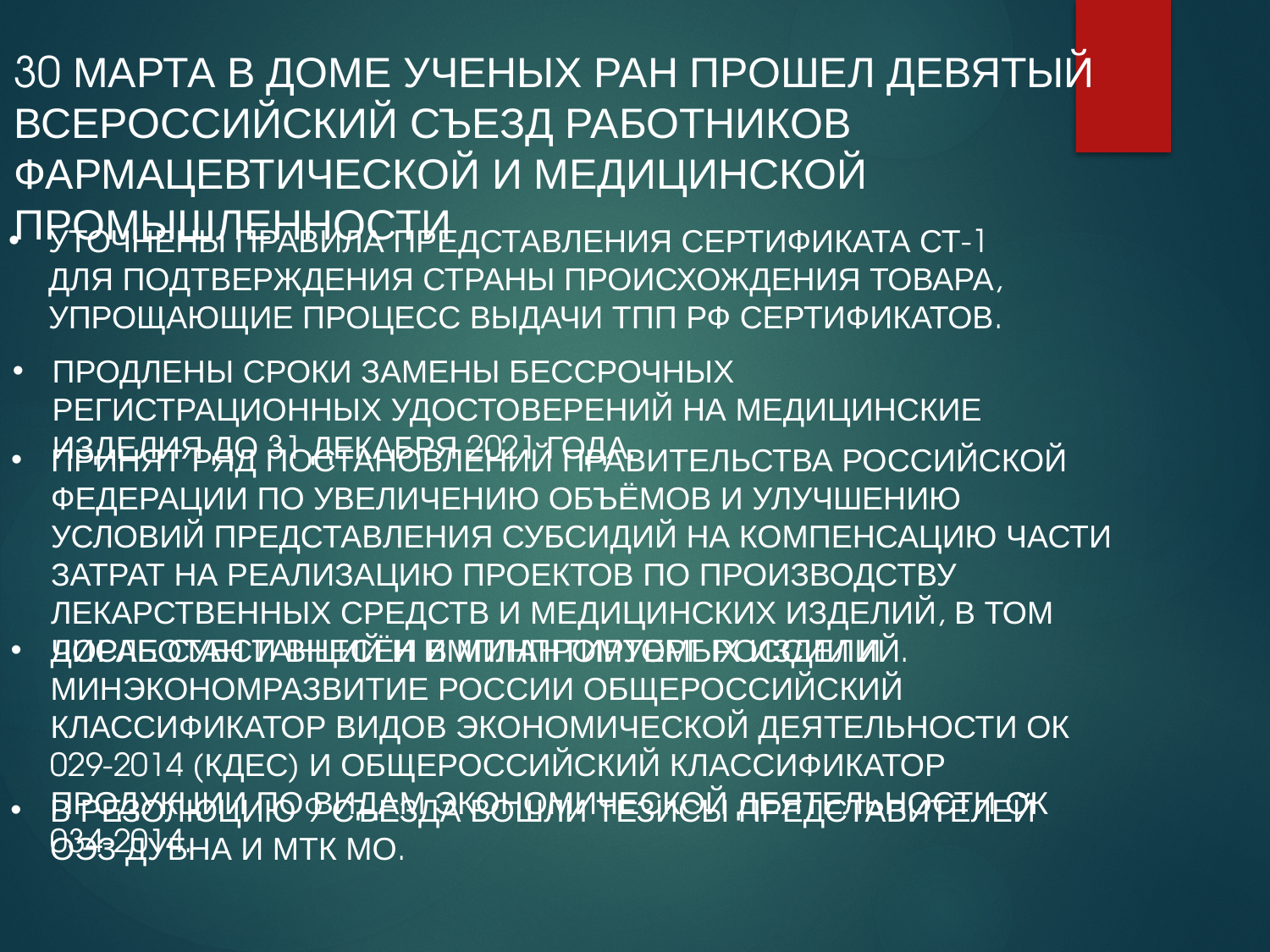

# 30 марта в Доме ученых РАН прошел Девятый Всероссийский съезд работников фармацевтической и медицинской промышленности
Уточнены правила представления сертификата СТ-1 для подтверждения страны происхождения товара, упрощающие процесс выдачи ТПП РФ сертификатов.
Продлены сроки замены бессрочных регистрационных удостоверений на медицинские изделия до 31 декабря 2021 года.
Принят ряд постановлений Правительства Российской Федерации по увеличению объёмов и улучшению условий представления субсидий на компенсацию части затрат на реализацию проектов по производству лекарственных средств и медицинских изделий, в том числе субстанций и имплантируемых изделий.
Доработан и внесён в Минпромторг России и Минэкономразвитие России Общероссийский классификатор видов экономической деятельности ОК 029-2014 (КДЕС) и Общероссийский классификатор продукции по видам экономической деятельности ОК 034-2014.
В резолюцию 9 съезда вошли тезисы представителей ОЭЗ Дубна и МТК МО.